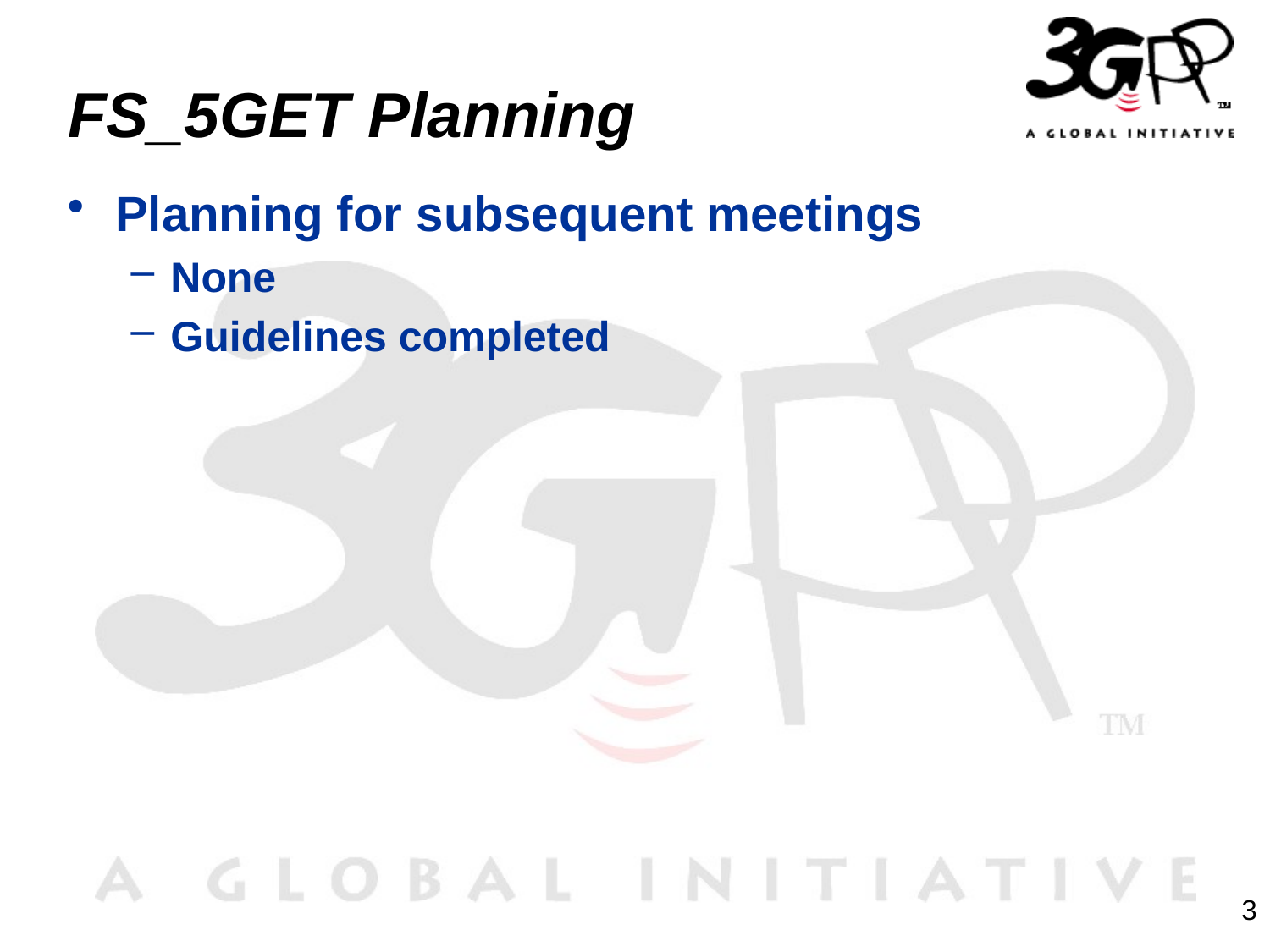

# FS_5GET Planning
Planning for subsequent meetings
None
Guidelines completed
3